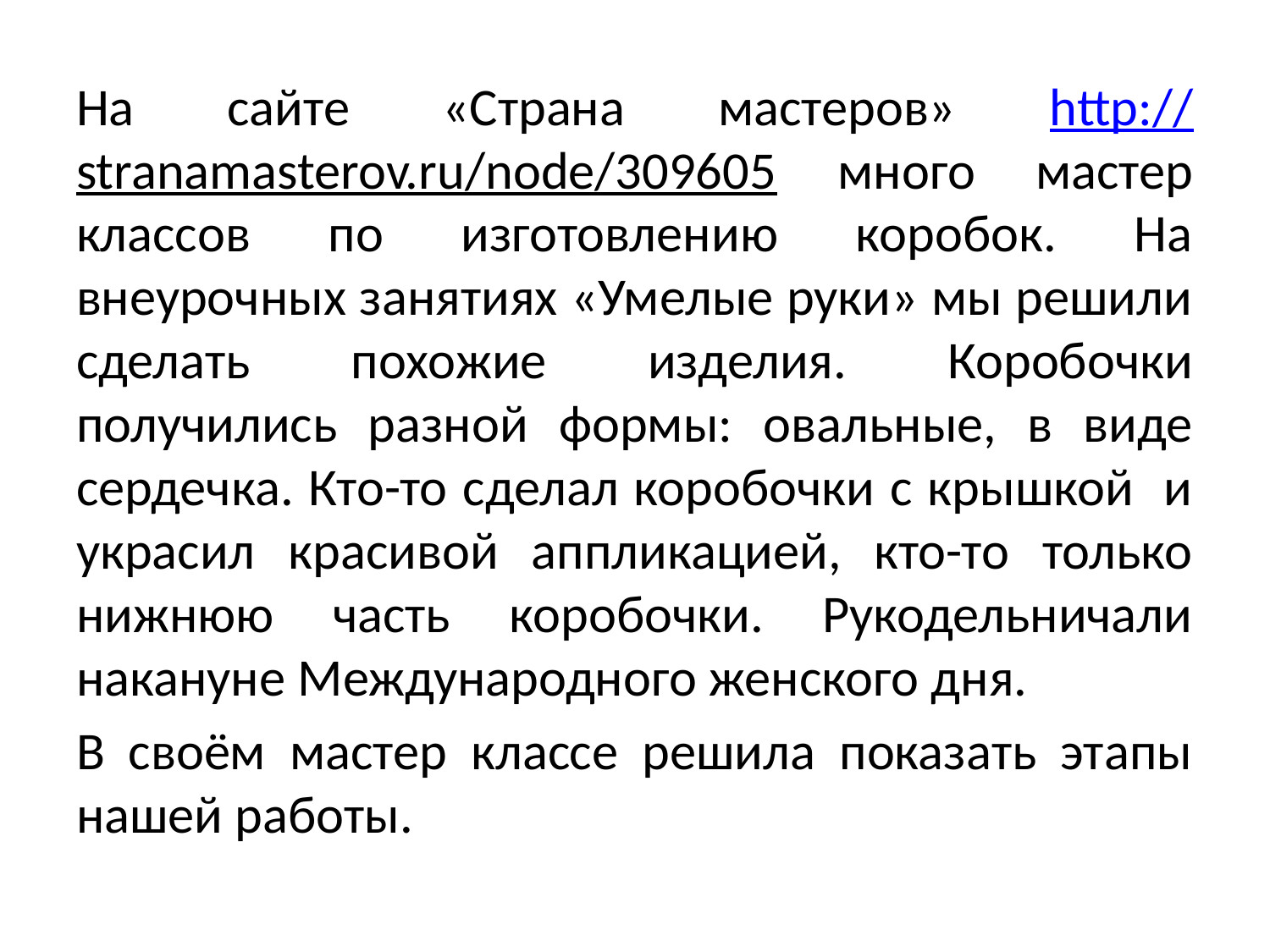

На сайте «Страна мастеров» http://stranamasterov.ru/node/309605 много мастер классов по изготовлению коробок. На внеурочных занятиях «Умелые руки» мы решили сделать похожие изделия. Коробочки получились разной формы: овальные, в виде сердечка. Кто-то сделал коробочки с крышкой  и украсил красивой аппликацией, кто-то только нижнюю часть коробочки. Рукодельничали накануне Международного женского дня.
В своём мастер классе решила показать этапы нашей работы.